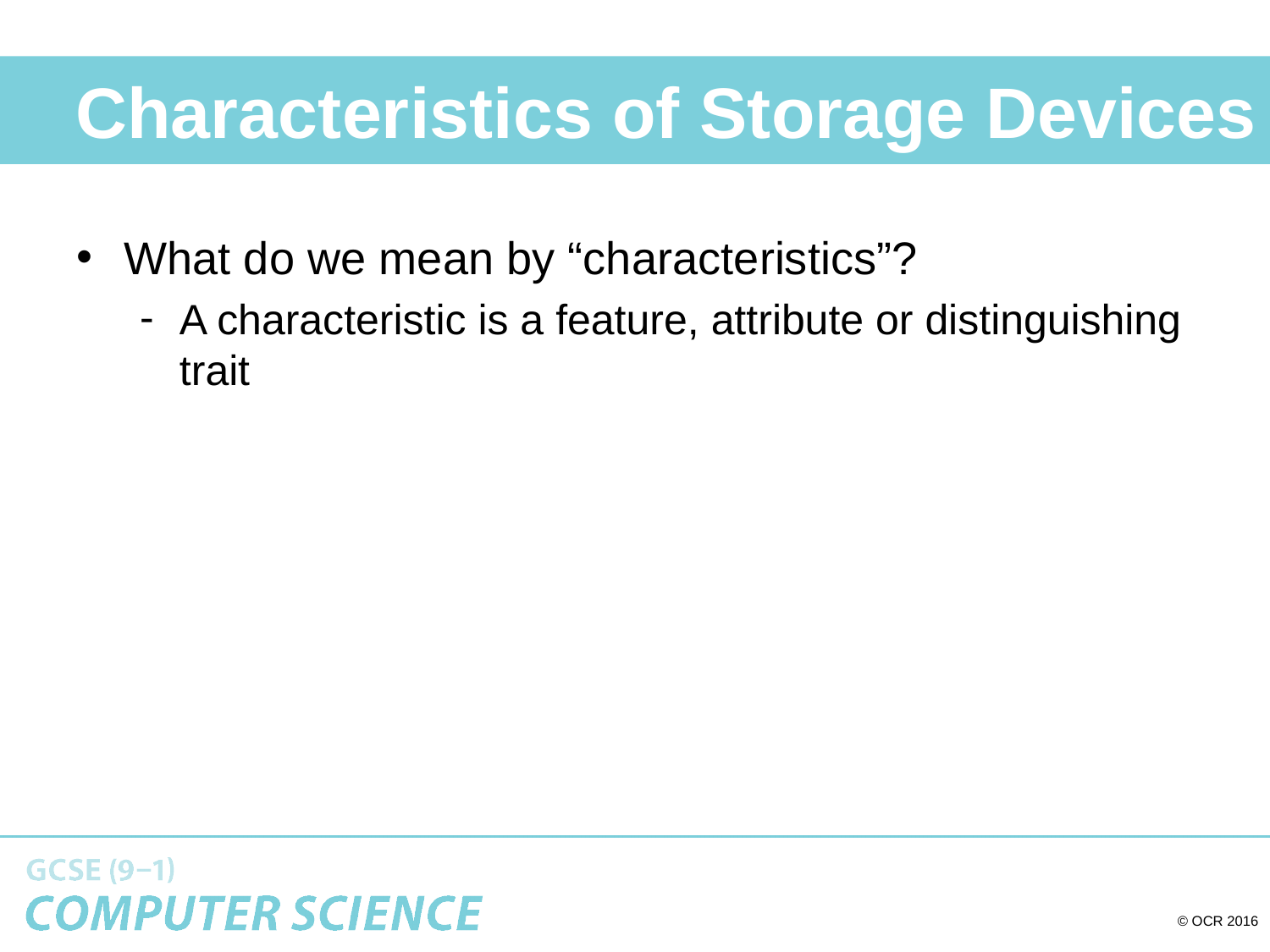

# Characteristics of Storage Devices
What do we mean by “characteristics”?
A characteristic is a feature, attribute or distinguishing trait